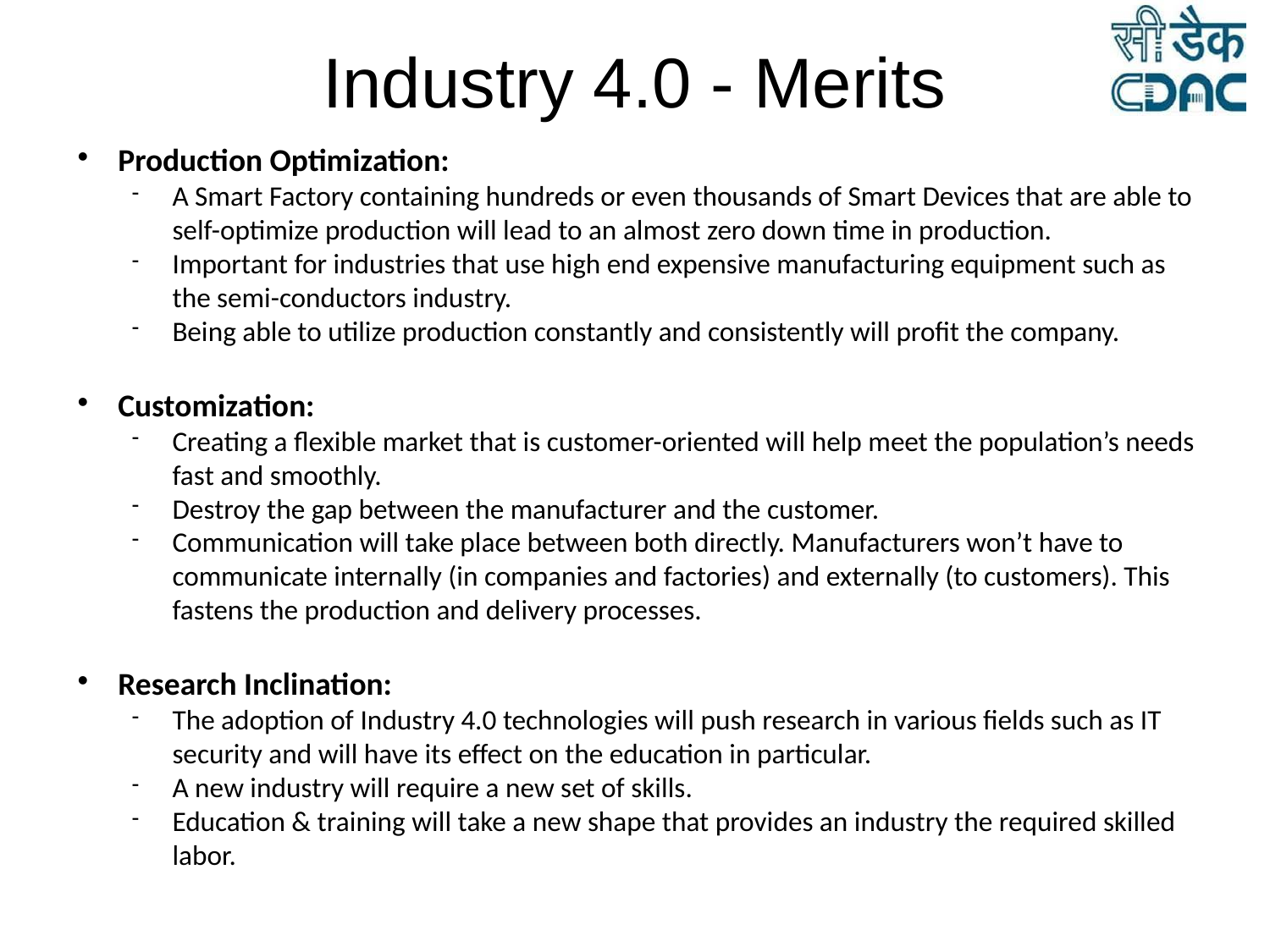

Industry 4.0 - Merits
Production Optimization:
A Smart Factory containing hundreds or even thousands of Smart Devices that are able to self-optimize production will lead to an almost zero down time in production.
Important for industries that use high end expensive manufacturing equipment such as the semi-conductors industry.
Being able to utilize production constantly and consistently will profit the company.

Customization:
Creating a flexible market that is customer-oriented will help meet the population’s needs fast and smoothly.
Destroy the gap between the manufacturer and the customer.
Communication will take place between both directly. Manufacturers won’t have to communicate internally (in companies and factories) and externally (to customers). This fastens the production and delivery processes.

Research Inclination:
The adoption of Industry 4.0 technologies will push research in various fields such as IT security and will have its effect on the education in particular.
A new industry will require a new set of skills.
Education & training will take a new shape that provides an industry the required skilled labor.